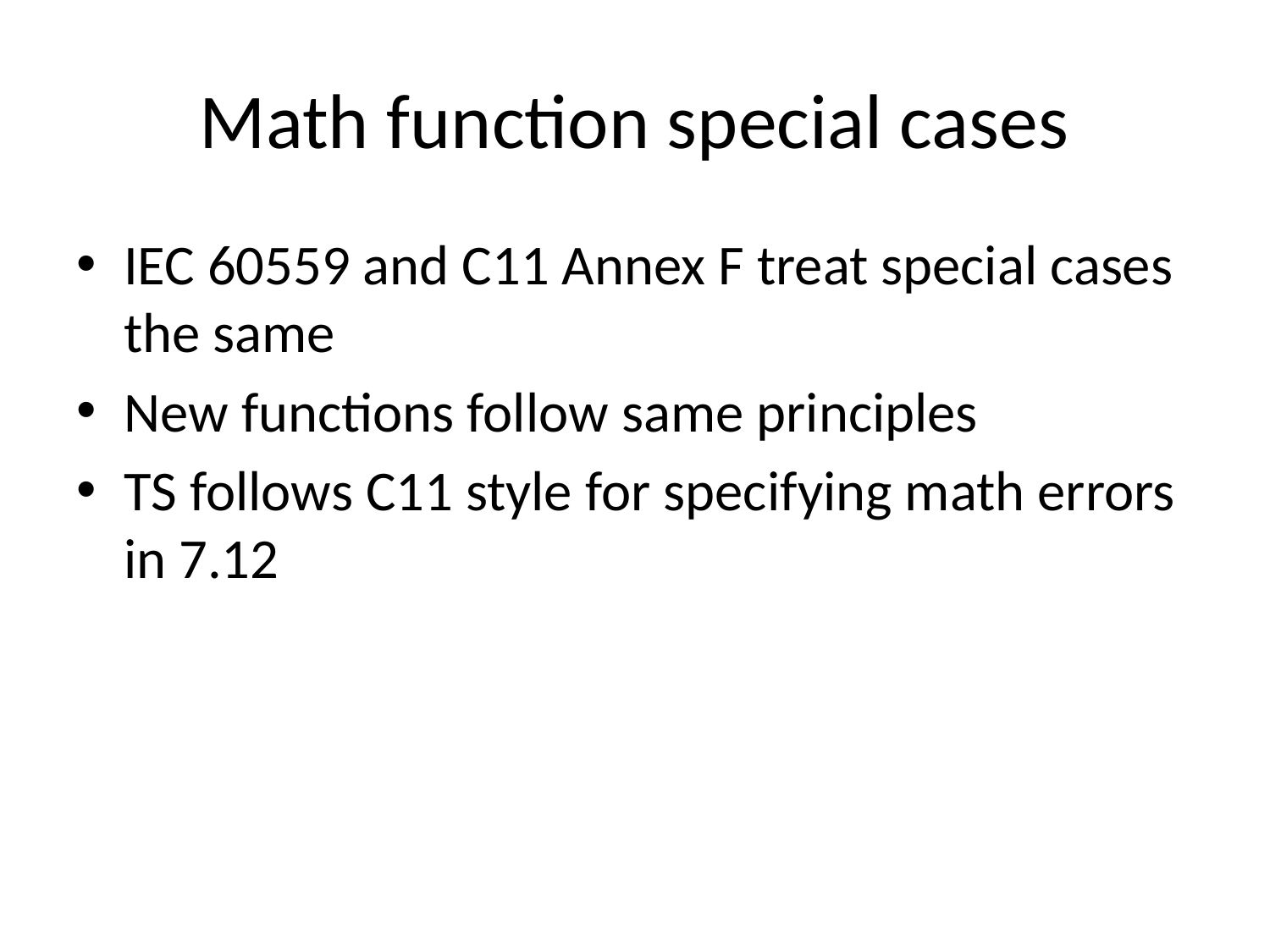

# Math function special cases
IEC 60559 and C11 Annex F treat special cases the same
New functions follow same principles
TS follows C11 style for specifying math errors in 7.12